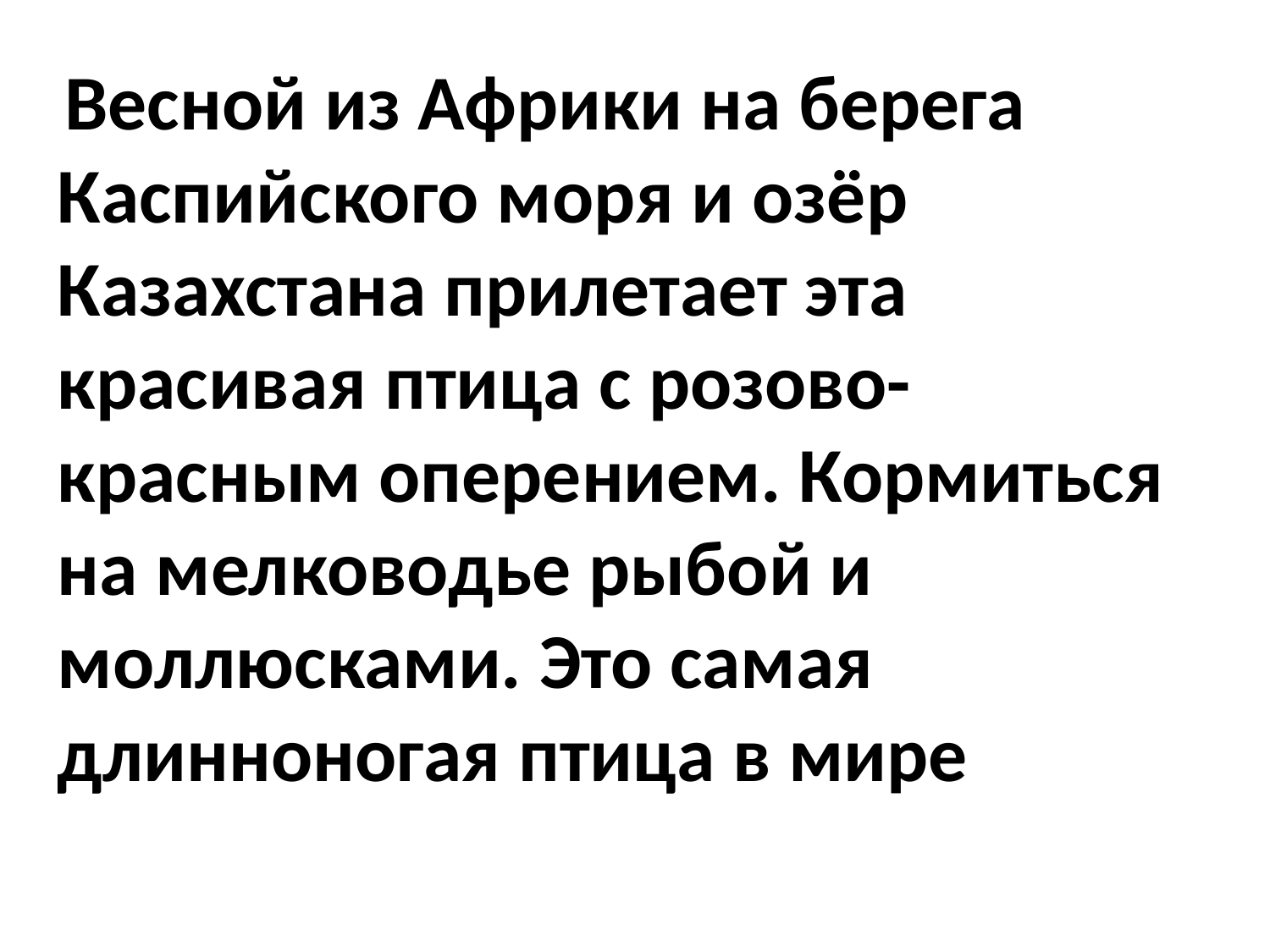

Весной из Африки на берега Каспийского моря и озёр Казахстана прилетает эта красивая птица с розово-красным оперением. Кормиться на мелководье рыбой и моллюсками. Это самая длинноногая птица в мире